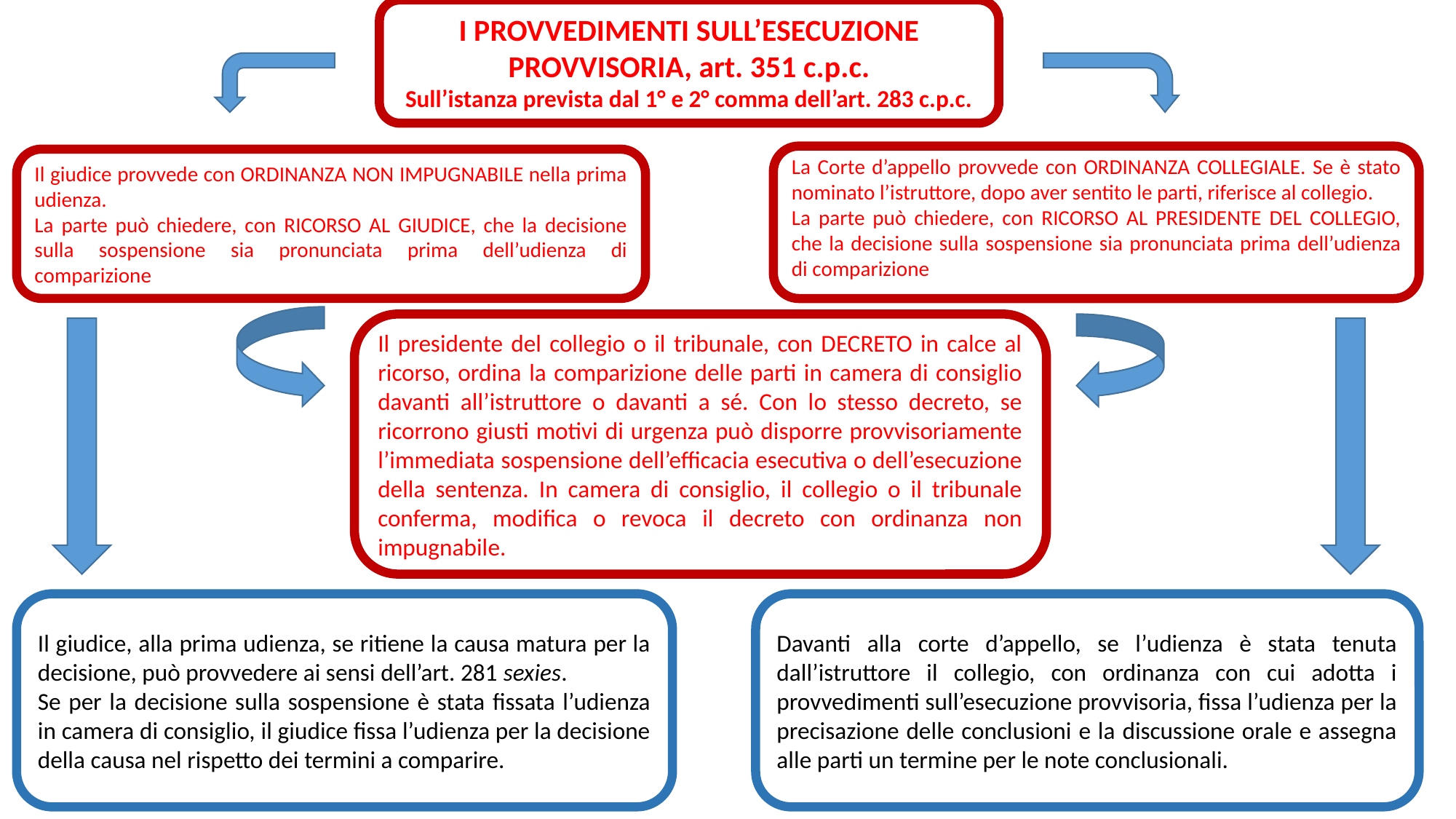

I PROVVEDIMENTI SULL’ESECUZIONE PROVVISORIA, art. 351 c.p.c.
Sull’istanza prevista dal 1° e 2° comma dell’art. 283 c.p.c.

La Corte d’appello provvede con ORDINANZA COLLEGIALE. Se è stato nominato l’istruttore, dopo aver sentito le parti, riferisce al collegio.
La parte può chiedere, con RICORSO AL PRESIDENTE DEL COLLEGIO, che la decisione sulla sospensione sia pronunciata prima dell’udienza di comparizione

Il giudice provvede con ORDINANZA NON IMPUGNABILE nella prima udienza.
La parte può chiedere, con RICORSO AL GIUDICE, che la decisione sulla sospensione sia pronunciata prima dell’udienza di comparizione

Il presidente del collegio o il tribunale, con DECRETO in calce al ricorso, ordina la comparizione delle parti in camera di consiglio davanti all’istruttore o davanti a sé. Con lo stesso decreto, se ricorrono giusti motivi di urgenza può disporre provvisoriamente l’immediata sospensione dell’efficacia esecutiva o dell’esecuzione della sentenza. In camera di consiglio, il collegio o il tribunale conferma, modifica o revoca il decreto con ordinanza non impugnabile.

Il giudice, alla prima udienza, se ritiene la causa matura per la decisione, può provvedere ai sensi dell’art. 281 sexies.
Se per la decisione sulla sospensione è stata fissata l’udienza in camera di consiglio, il giudice fissa l’udienza per la decisione della causa nel rispetto dei termini a comparire.
Davanti alla corte d’appello, se l’udienza è stata tenuta dall’istruttore il collegio, con ordinanza con cui adotta i provvedimenti sull’esecuzione provvisoria, fissa l’udienza per la precisazione delle conclusioni e la discussione orale e assegna alle parti un termine per le note conclusionali.